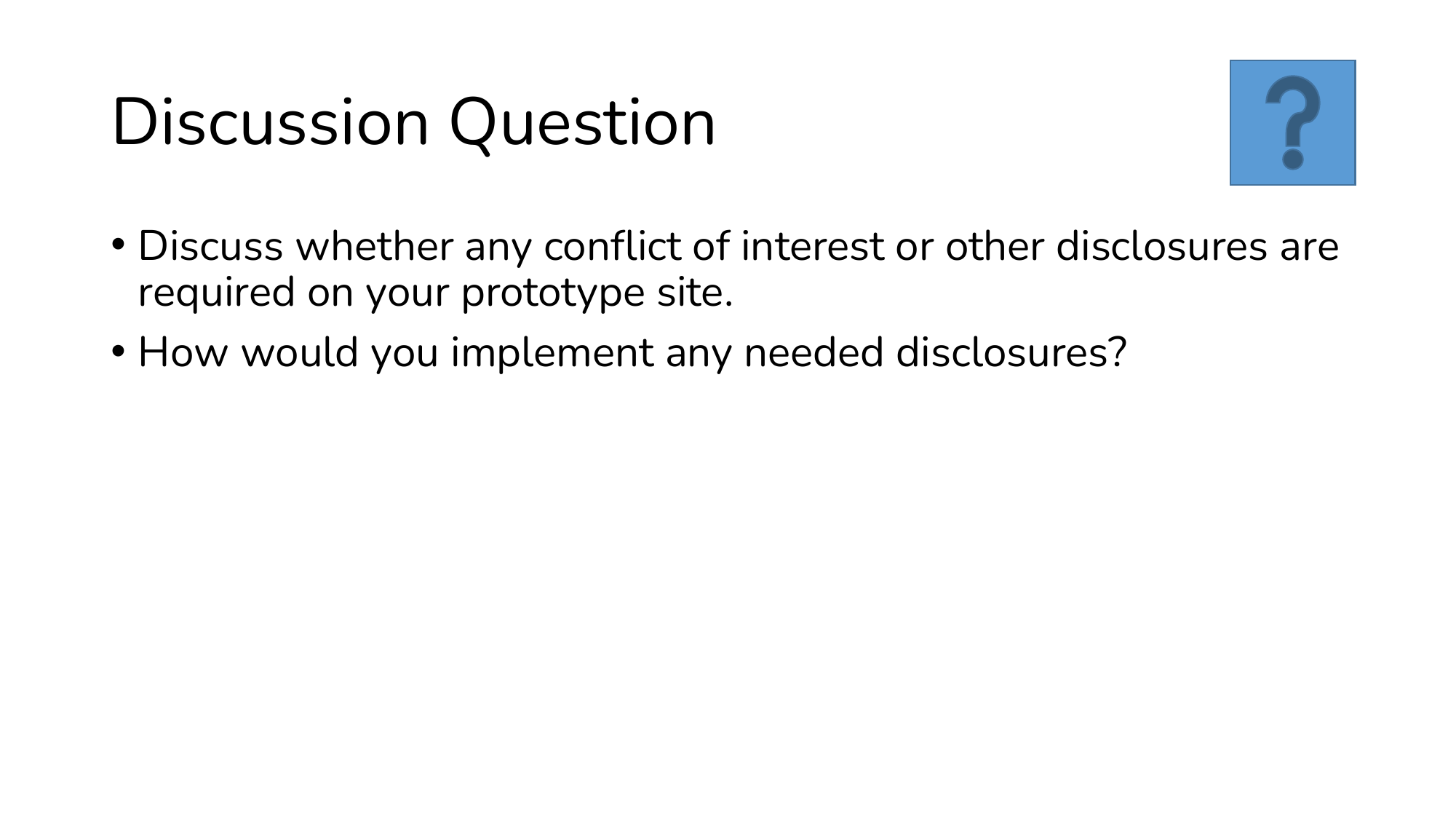

# Discussion Question

Discuss whether any conflict of interest or other disclosures are required on your prototype site.
How would you implement any needed disclosures?